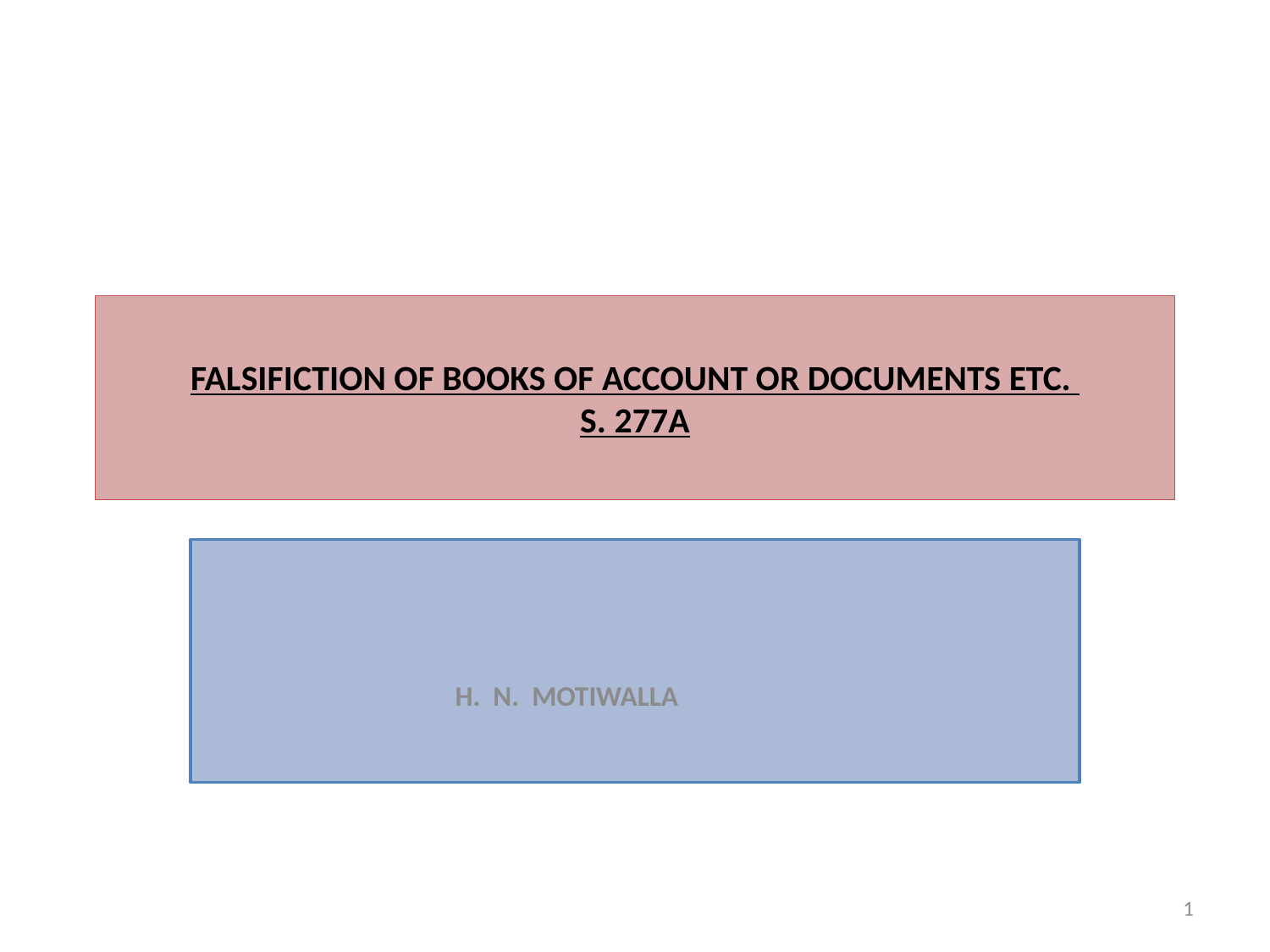

# FALSIFICTION OF BOOKS OF ACCOUNT OR DOCUMENTS ETC. S. 277A

H.  N.  MOTIWALLA

1